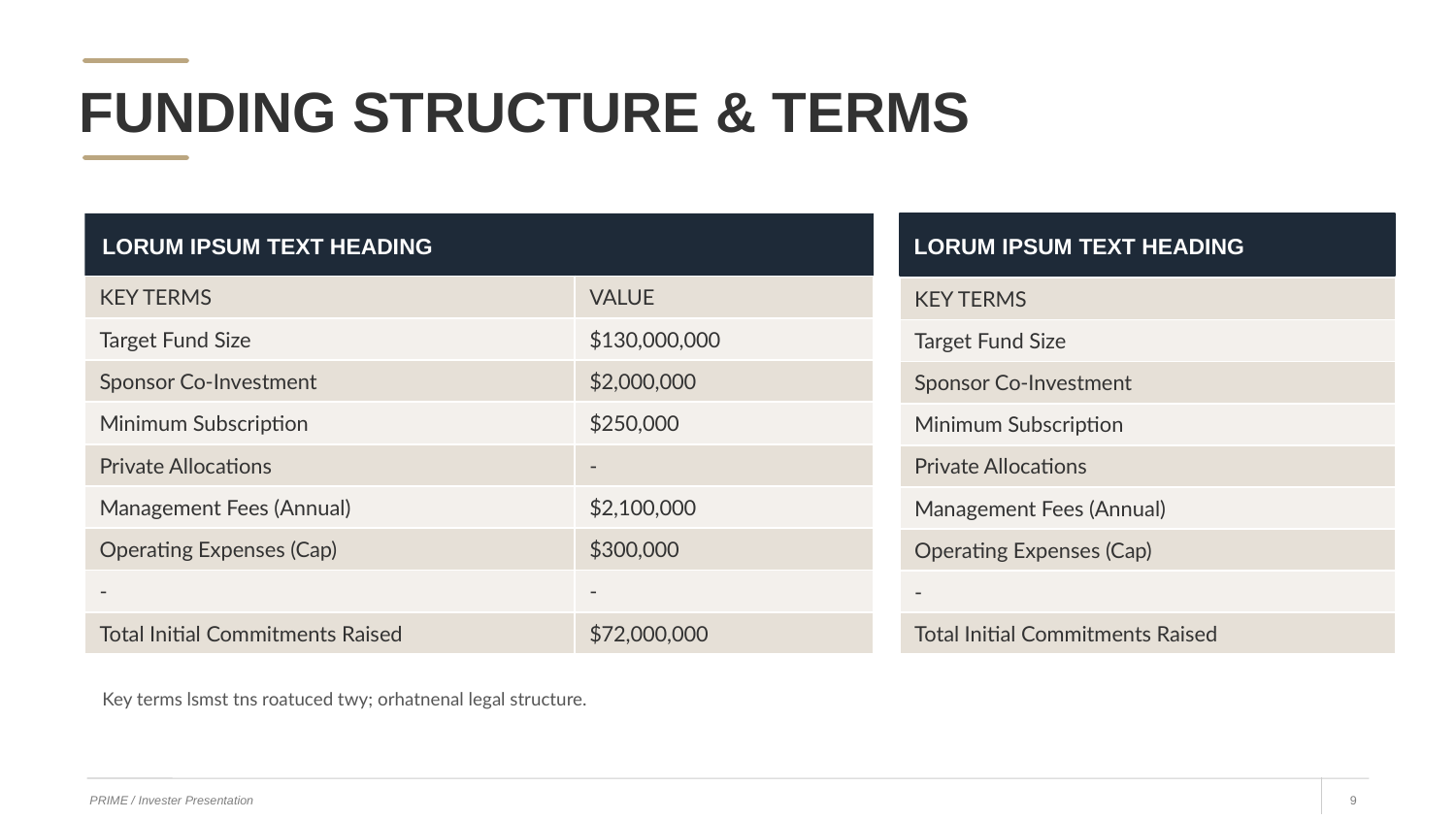

FUNDING STRUCTURE & TERMS
LORUM IPSUM TEXT HEADING
LORUM IPSUM TEXT HEADING
| KEY TERMS | VALUE |
| --- | --- |
| Target Fund Size | $130,000,000 |
| Sponsor Co-Investment | $2,000,000 |
| Minimum Subscription | $250,000 |
| Private Allocations | - |
| Management Fees (Annual) | $2,100,000 |
| Operating Expenses (Cap) | $300,000 |
| - | - |
| Total Initial Commitments Raised | $72,000,000 |
| KEY TERMS |
| --- |
| Target Fund Size |
| Sponsor Co-Investment |
| Minimum Subscription |
| Private Allocations |
| Management Fees (Annual) |
| Operating Expenses (Cap) |
| - |
| Total Initial Commitments Raised |
Key terms lsmst tns roatuced twy; orhatnenal legal structure.
PRIME / Invester Presentation
9